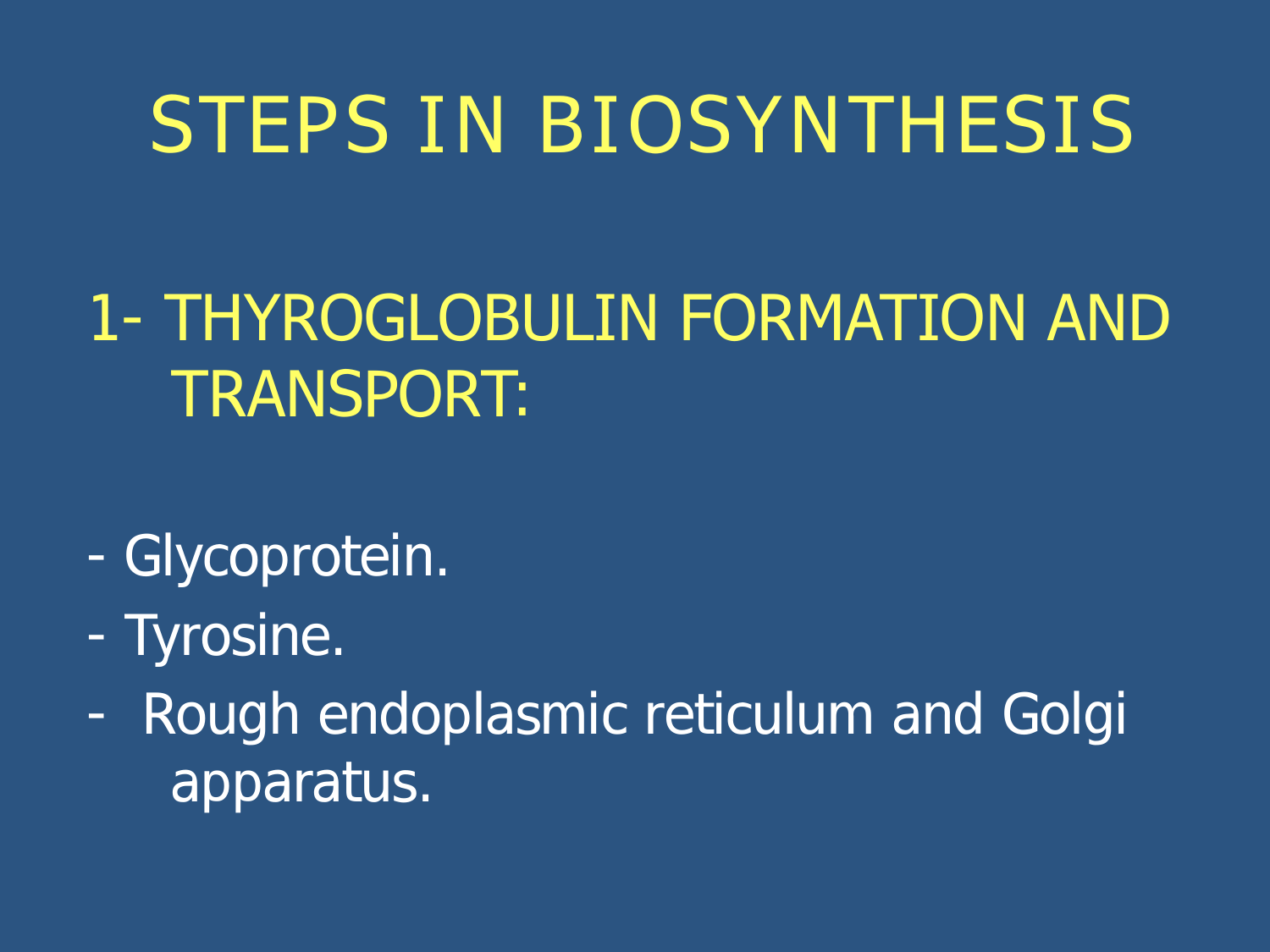

# STEPS IN BIOSYNTHESIS

1- THYROGLOBULIN FORMATION AND TRANSPORT:

- Glycoprotein.
- Tyrosine.
-  Rough endoplasmic reticulum and Golgi apparatus.